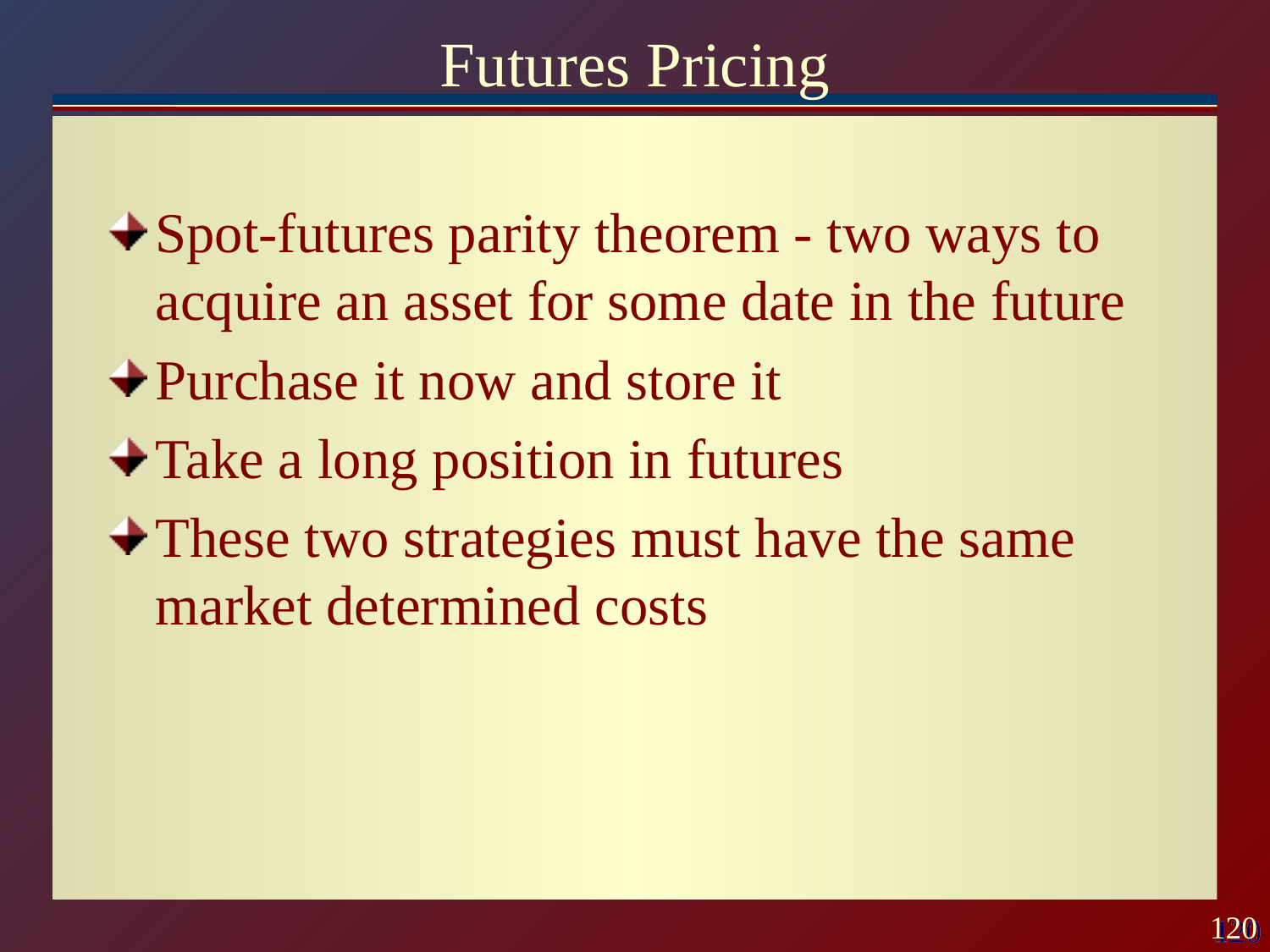

# Futures Pricing
Spot-futures parity theorem - two ways to acquire an asset for some date in the future
Purchase it now and store it
Take a long position in futures
These two strategies must have the same market determined costs